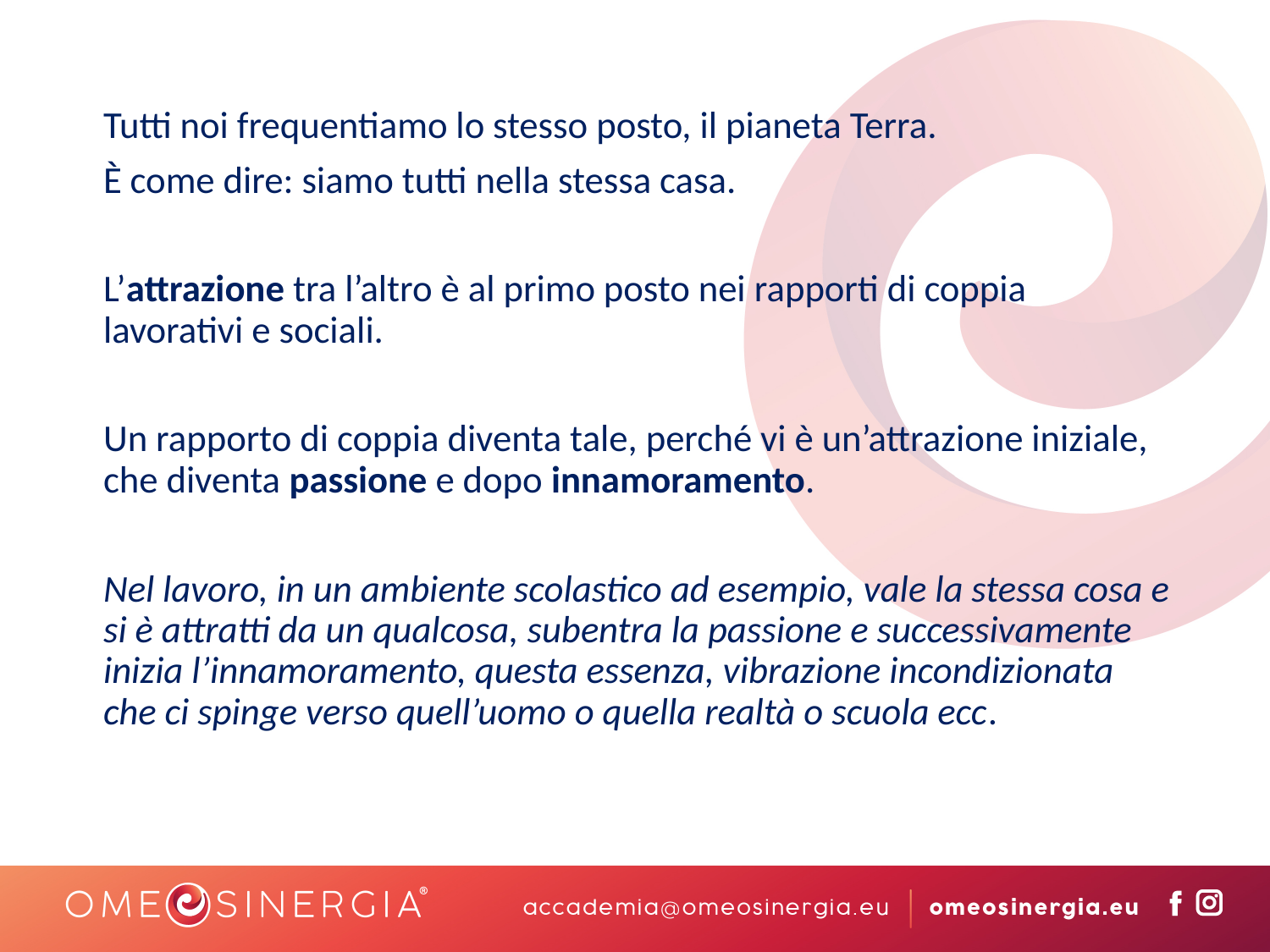

Tutti noi frequentiamo lo stesso posto, il pianeta Terra.
È come dire: siamo tutti nella stessa casa.

L’attrazione tra l’altro è al primo posto nei rapporti di coppia lavorativi e sociali.

Un rapporto di coppia diventa tale, perché vi è un’attrazione iniziale, che diventa passione e dopo innamoramento.

Nel lavoro, in un ambiente scolastico ad esempio, vale la stessa cosa e si è attratti da un qualcosa, subentra la passione e successivamente inizia l’innamoramento, questa essenza, vibrazione incondizionata che ci spinge verso quell’uomo o quella realtà o scuola ecc.